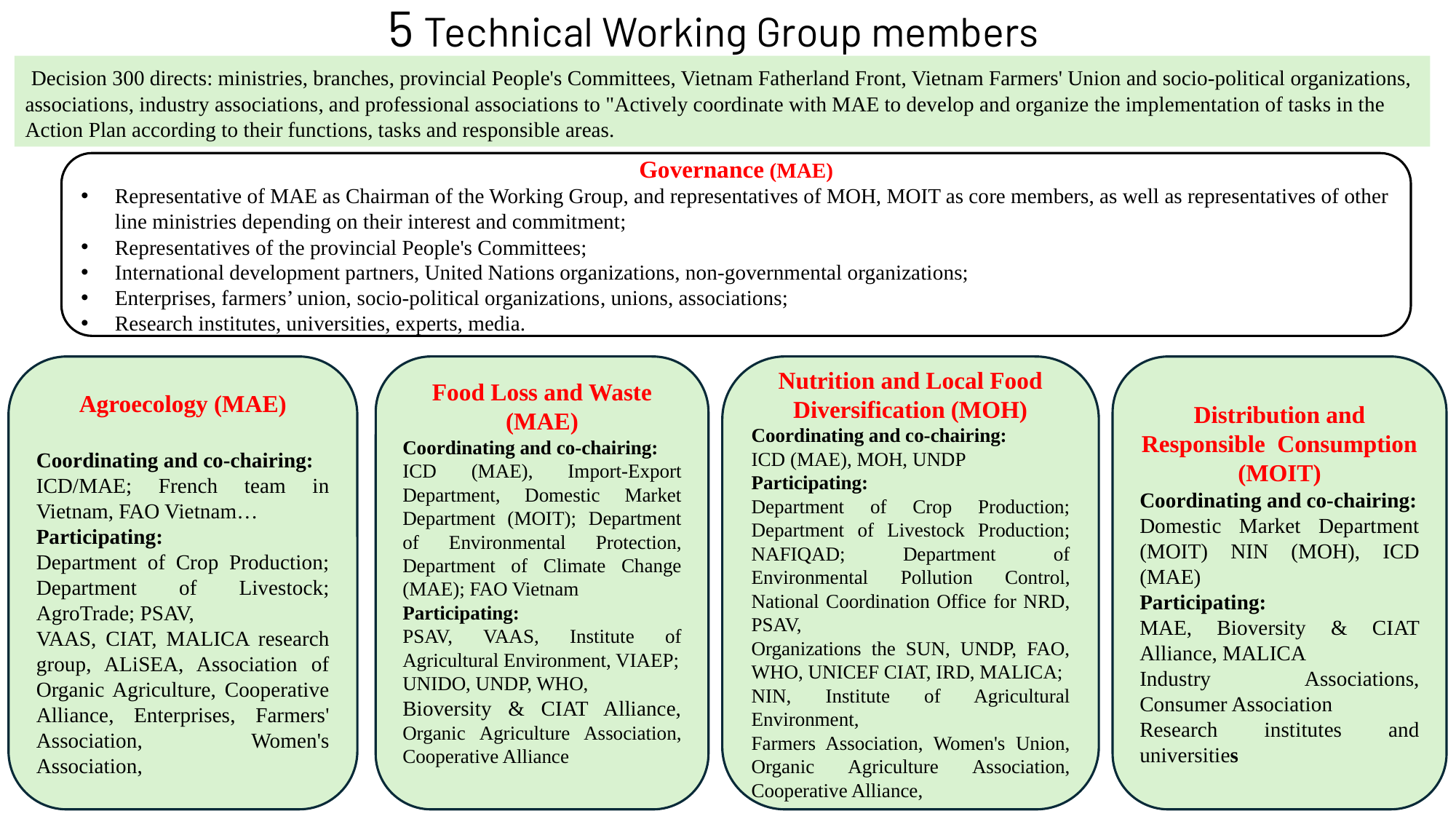

# 5 Technical Working Group members
 Decision 300 directs: ministries, branches, provincial People's Committees, Vietnam Fatherland Front, Vietnam Farmers' Union and socio-political organizations, associations, industry associations, and professional associations to "Actively coordinate with MAE to develop and organize the implementation of tasks in the Action Plan according to their functions, tasks and responsible areas.
Governance (MAE)
Representative of MAE as Chairman of the Working Group, and representatives of MOH, MOIT as core members, as well as representatives of other line ministries depending on their interest and commitment;
Representatives of the provincial People's Committees;
International development partners, United Nations organizations, non-governmental organizations;
Enterprises, farmers’ union, socio-political organizations, unions, associations;
Research institutes, universities, experts, media.
Agroecology (MAE)

Coordinating and co-chairing:
ICD/MAE; French team in Vietnam, FAO Vietnam…
Participating:
Department of Crop Production; Department of Livestock; AgroTrade; PSAV,
VAAS, CIAT, MALICA research group, ALiSEA, Association of Organic Agriculture, Cooperative Alliance, Enterprises, Farmers' Association, Women's Association,
Food Loss and Waste (MAE)
Coordinating and co-chairing:
ICD (MAE), Import-Export Department, Domestic Market Department (MOIT); Department of Environmental Protection, Department of Climate Change (MAE); FAO Vietnam
Participating:
PSAV, VAAS, Institute of Agricultural Environment, VIAEP;
UNIDO, UNDP, WHO,
Bioversity & CIAT Alliance, Organic Agriculture Association, Cooperative Alliance

Nutrition and Local Food Diversification (MOH)
Coordinating and co-chairing:
ICD (MAE), MOH, UNDP
Participating:
Department of Crop Production; Department of Livestock Production; NAFIQAD; Department of Environmental Pollution Control, National Coordination Office for NRD, PSAV,
Organizations the SUN, UNDP, FAO, WHO, UNICEF CIAT, IRD, MALICA;
NIN, Institute of Agricultural Environment,
Farmers Association, Women's Union, Organic Agriculture Association, Cooperative Alliance,
Distribution and Responsible  Consumption (MOIT)
Coordinating and co-chairing:
Domestic Market Department (MOIT) NIN (MOH), ICD (MAE)
Participating:
MAE, Bioversity & CIAT Alliance, MALICA
Industry Associations, Consumer Association
Research institutes and universities